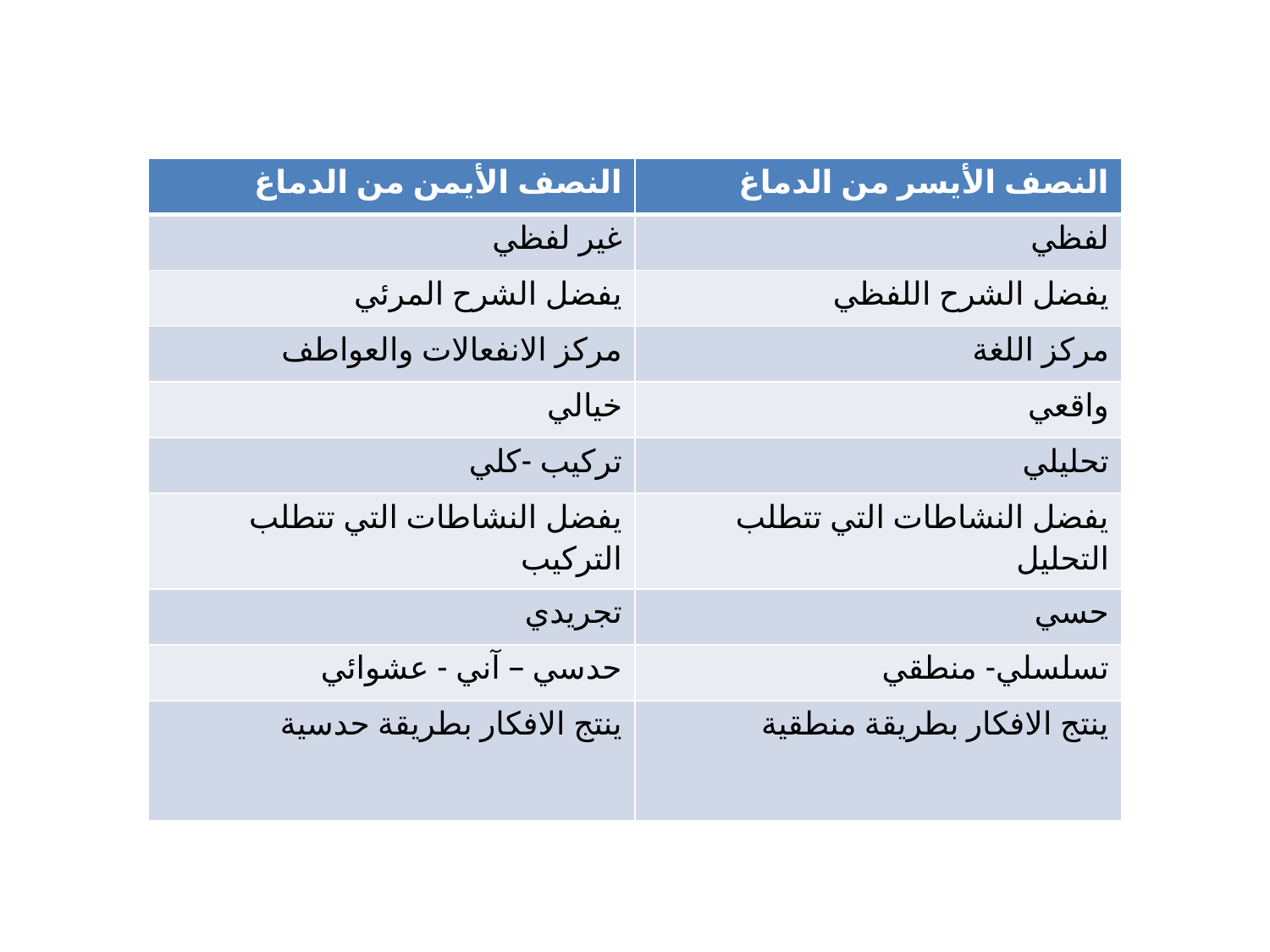

| النصف الأيمن من الدماغ | النصف الأيسر من الدماغ |
| --- | --- |
| غير لفظي | لفظي |
| يفضل الشرح المرئي | يفضل الشرح اللفظي |
| مركز الانفعالات والعواطف | مركز اللغة |
| خيالي | واقعي |
| تركيب -كلي | تحليلي |
| يفضل النشاطات التي تتطلب التركيب | يفضل النشاطات التي تتطلب التحليل |
| تجريدي | حسي |
| حدسي – آني - عشوائي | تسلسلي- منطقي |
| ينتج الافكار بطريقة حدسية | ينتج الافكار بطريقة منطقية |